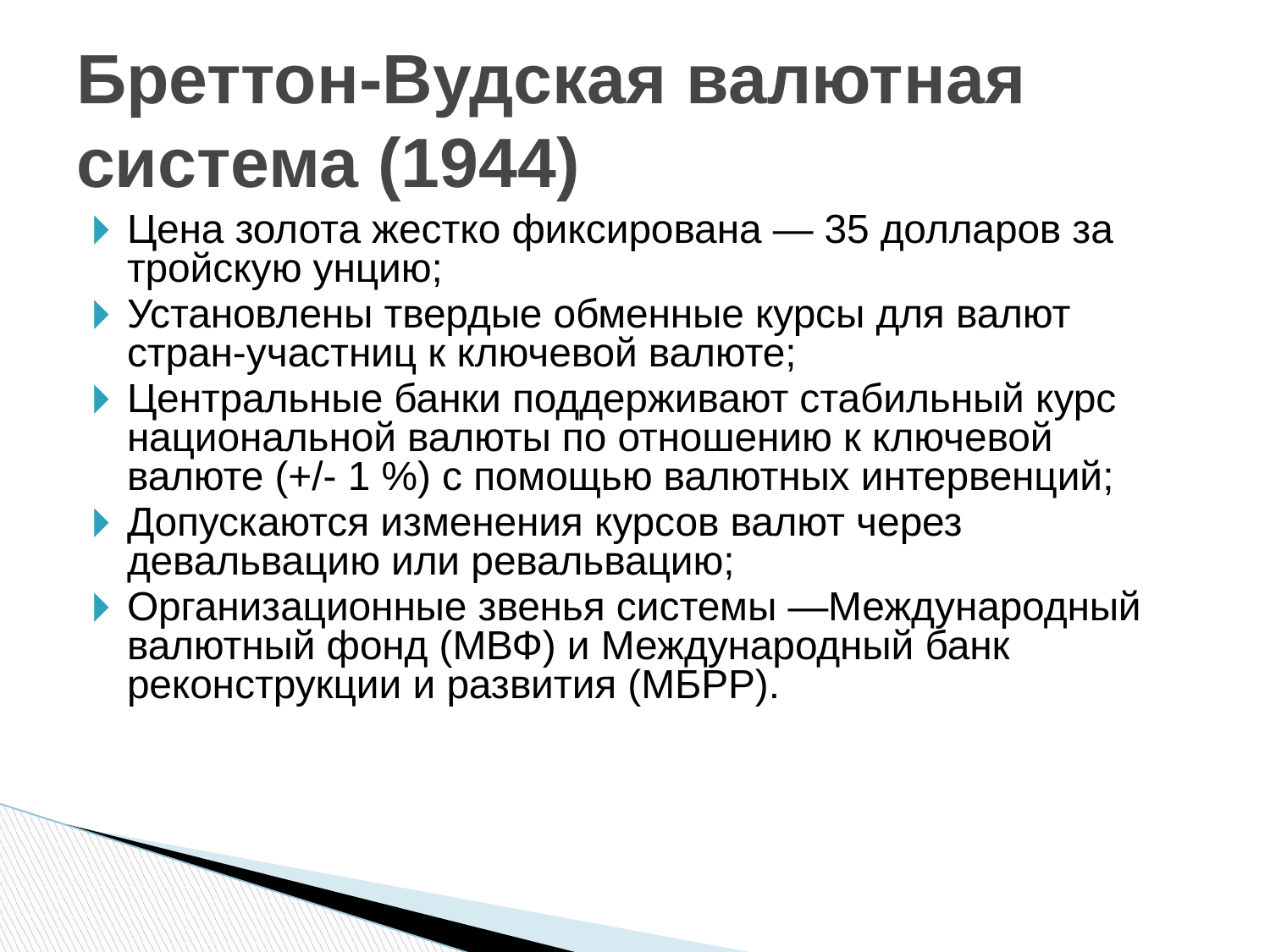

# Бреттон-Вудская валютная система (1944)
Цена золота жестко фиксирована — 35 долларов за тройскую унцию;
Установлены твердые обменные курсы для валют стран-участниц к ключевой валюте;
Центральные банки поддерживают стабильный курс национальной валюты по отношению к ключевой валюте (+/- 1 %) с помощью валютных интервенций;
Допускаются изменения курсов валют через  девальвацию или ревальвацию;
Организационные звенья системы —Международный валютный фонд (МВФ) и Международный банк реконструкции и развития (МБРР).